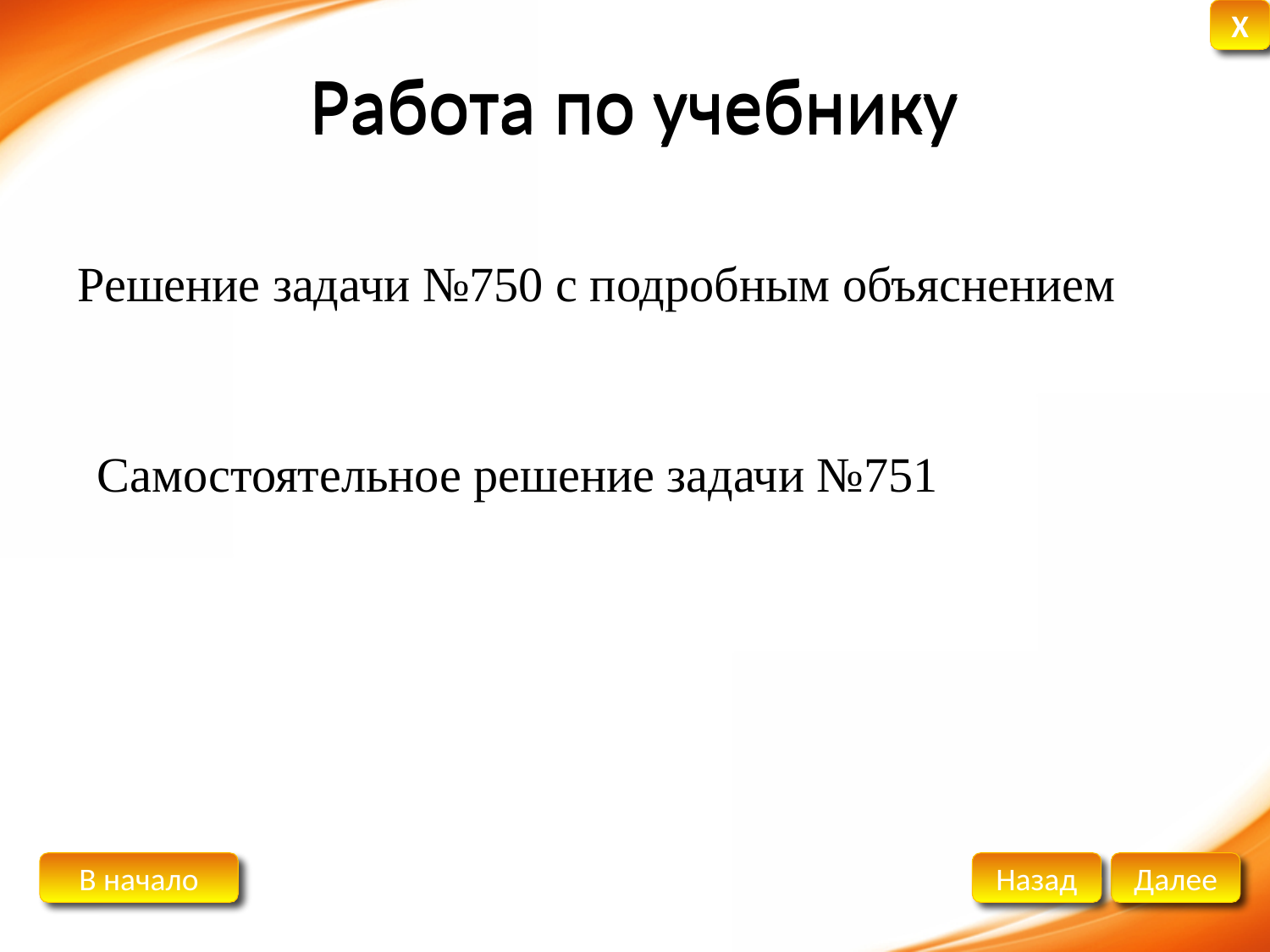

Работа по учебнику
# Работа по учебнику
Решение задачи №750 с подробным объяснением

Самостоятельное решение задачи №751